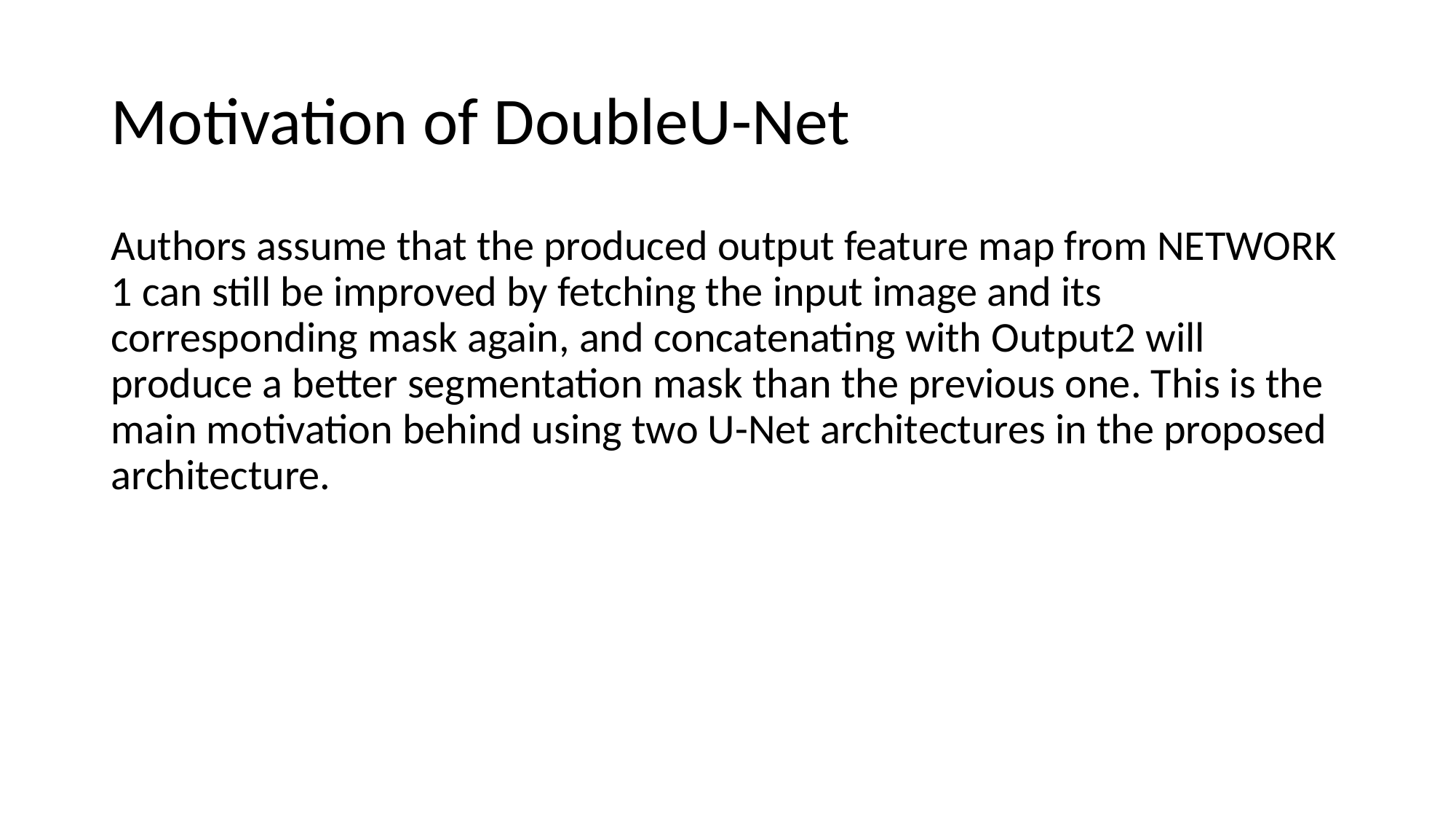

# Motivation of DoubleU-Net
Authors assume that the produced output feature map from NETWORK 1 can still be improved by fetching the input image and its corresponding mask again, and concatenating with Output2 will produce a better segmentation mask than the previous one. This is the main motivation behind using two U-Net architectures in the proposed architecture.